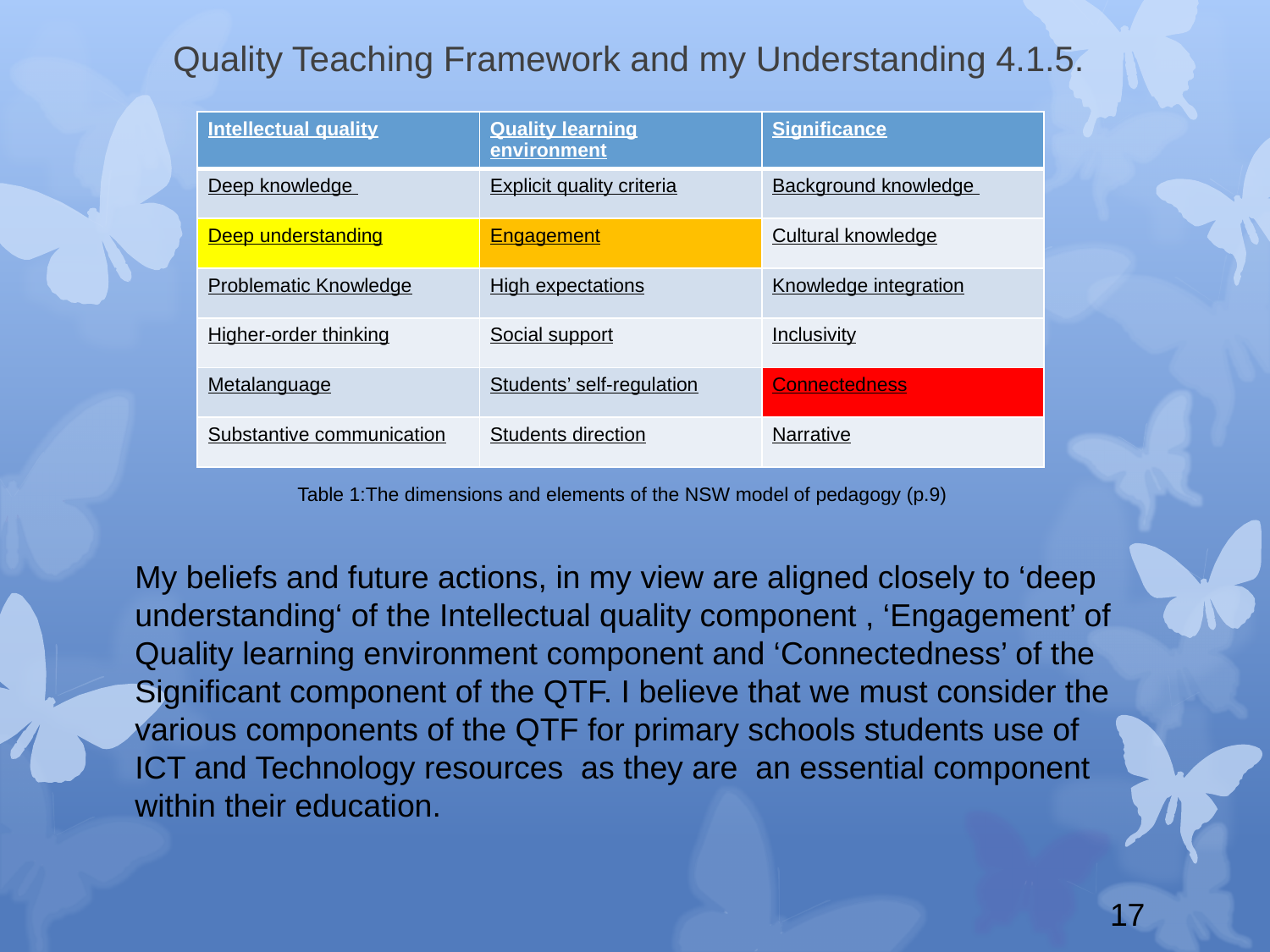

Quality Teaching Framework and my Understanding 4.1.5.
| Intellectual quality | Quality learning environment | Significance |
| --- | --- | --- |
| Deep knowledge | Explicit quality criteria | Background knowledge |
| Deep understanding | Engagement | Cultural knowledge |
| Problematic Knowledge | High expectations | Knowledge integration |
| Higher-order thinking | Social support | Inclusivity |
| Metalanguage | Students’ self-regulation | Connectedness |
| Substantive communication | Students direction | Narrative |
Table 1:The dimensions and elements of the NSW model of pedagogy (p.9)
My beliefs and future actions, in my view are aligned closely to ‘deep understanding‘ of the Intellectual quality component , ‘Engagement’ of Quality learning environment component and ‘Connectedness’ of the Significant component of the QTF. I believe that we must consider the various components of the QTF for primary schools students use of  ICT and Technology resources  as they are  an essential component within their education.
17